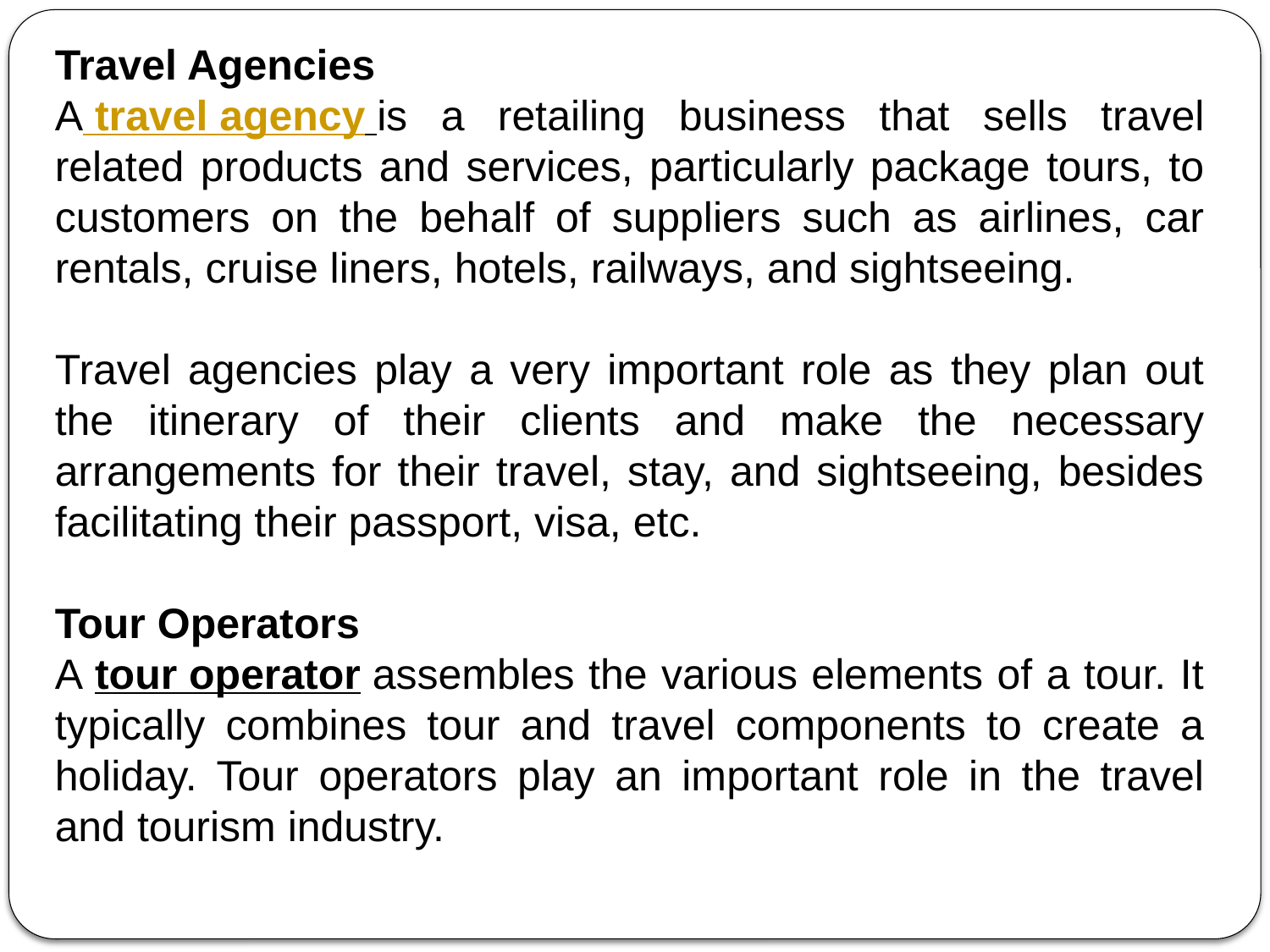

Travel Agencies
A travel agency is a retailing business that sells travel related products and services, particularly package tours, to customers on the behalf of suppliers such as airlines, car rentals, cruise liners, hotels, railways, and sightseeing.

Travel agencies play a very important role as they plan out the itinerary of their clients and make the necessary arrangements for their travel, stay, and sightseeing, besides facilitating their passport, visa, etc.

Tour Operators
A tour operator assembles the various elements of a tour. It typically combines tour and travel components to create a holiday. Tour operators play an important role in the travel and tourism industry.